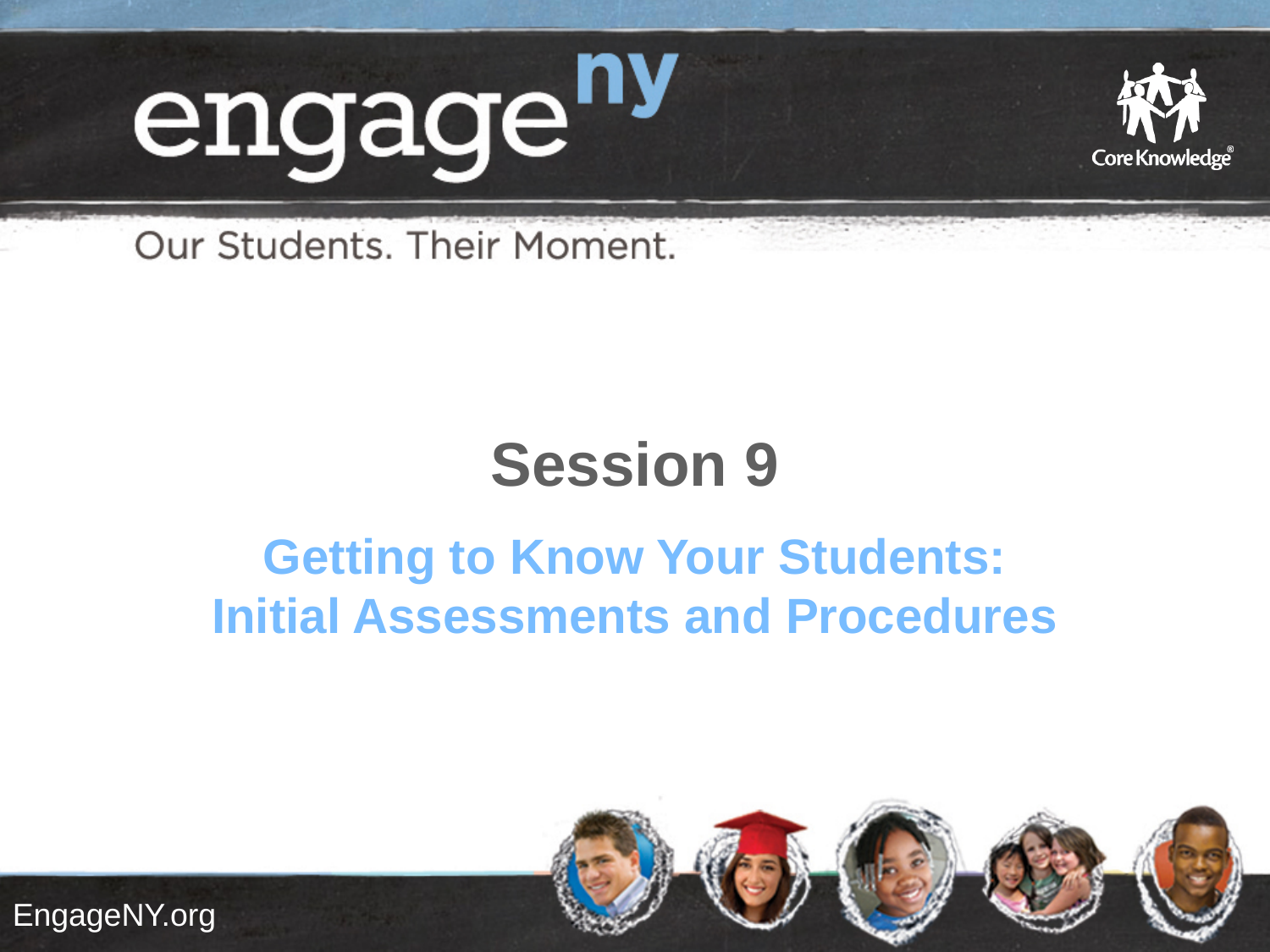

# Session 9
Getting to Know Your Students: Initial Assessments and Procedures
EngageNY.org